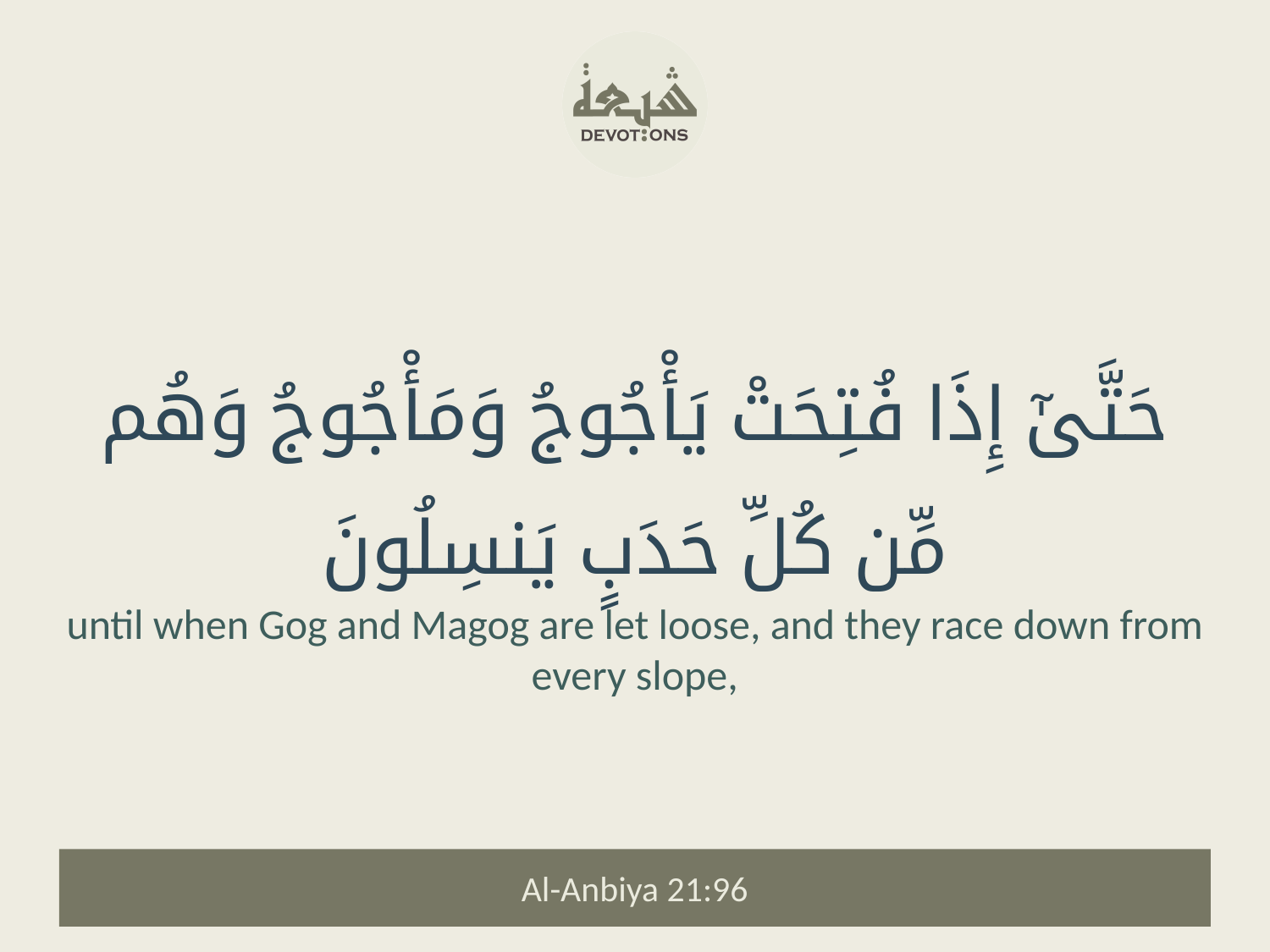

حَتَّىٰٓ إِذَا فُتِحَتْ يَأْجُوجُ وَمَأْجُوجُ وَهُم مِّن كُلِّ حَدَبٍ يَنسِلُونَ
until when Gog and Magog are let loose, and they race down from every slope,
Al-Anbiya 21:96